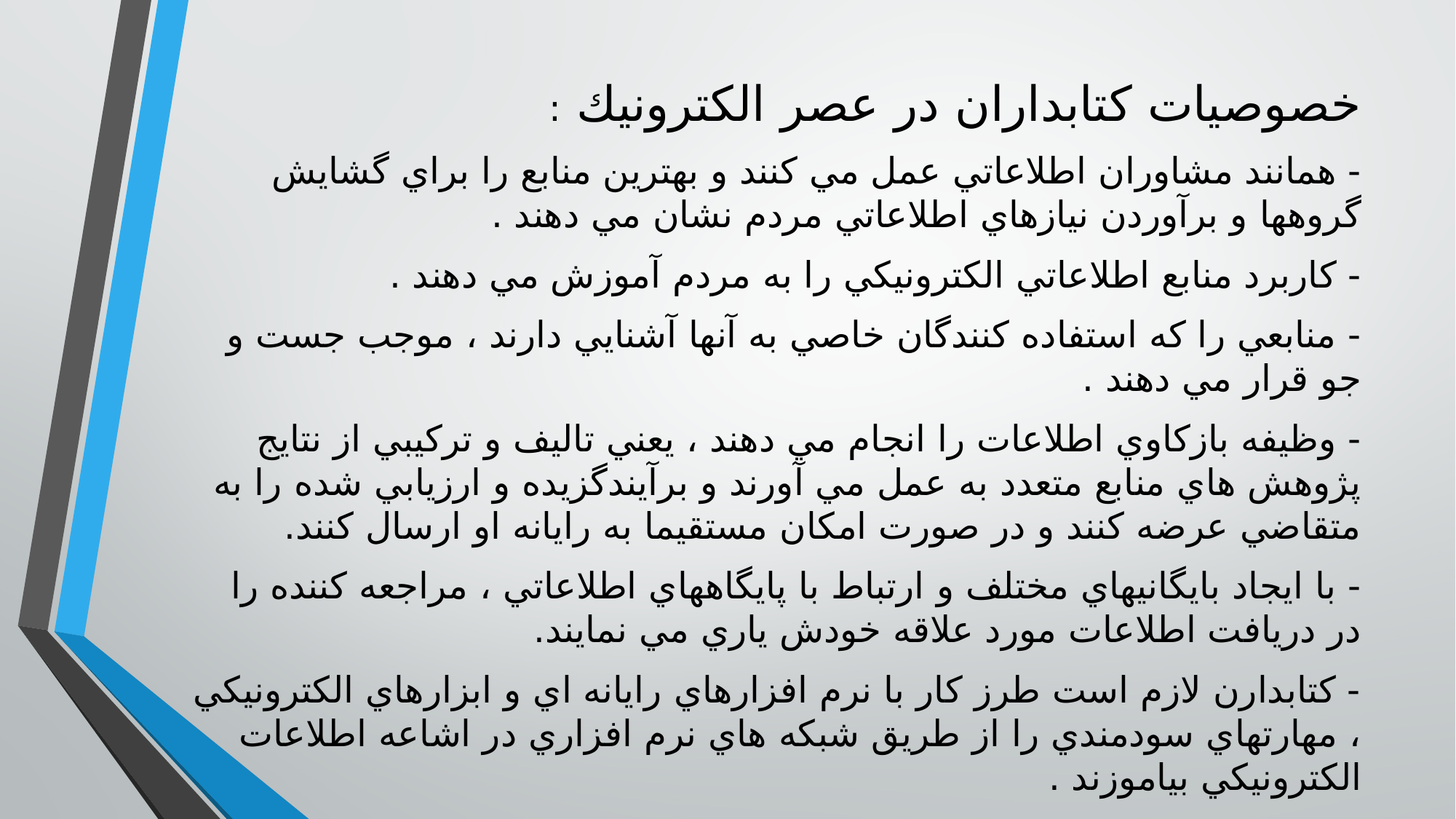

خصوصيات كتابداران در عصر الكترونيك :
- همانند مشاوران اطلاعاتي عمل مي كنند و بهترين منابع را براي گشايش گروهها و برآوردن نيازهاي اطلاعاتي مردم نشان مي دهند .
- كاربرد منابع اطلاعاتي الكترونيكي را به مردم آموزش مي دهند .
- منابعي را كه استفاده كنندگان خاصي به آنها آشنايي دارند ، موجب جست و جو قرار مي دهند .
- وظيفه بازكاوي اطلاعات را انجام مي دهند ، يعني تاليف و تركيبي از نتايج پژوهش هاي منابع متعدد به عمل مي آورند و برآيندگزيده و ارزيابي شده را به متقاضي عرضه كنند و در صورت امكان مستقيما به رايانه او ارسال كنند.
- با ايجاد بايگانيهاي مختلف و ارتباط با پايگاههاي اطلاعاتي ، مراجعه كننده را در دريافت اطلاعات مورد علاقه خودش ياري مي نمايند.
- كتابدارن لازم است طرز كار با نرم افزارهاي رايانه اي و ابزارهاي الكترونيكي ، مهارتهاي سودمندي را از طريق شبكه هاي نرم افزاري در اشاعه اطلاعات الكترونيكي بياموزند .